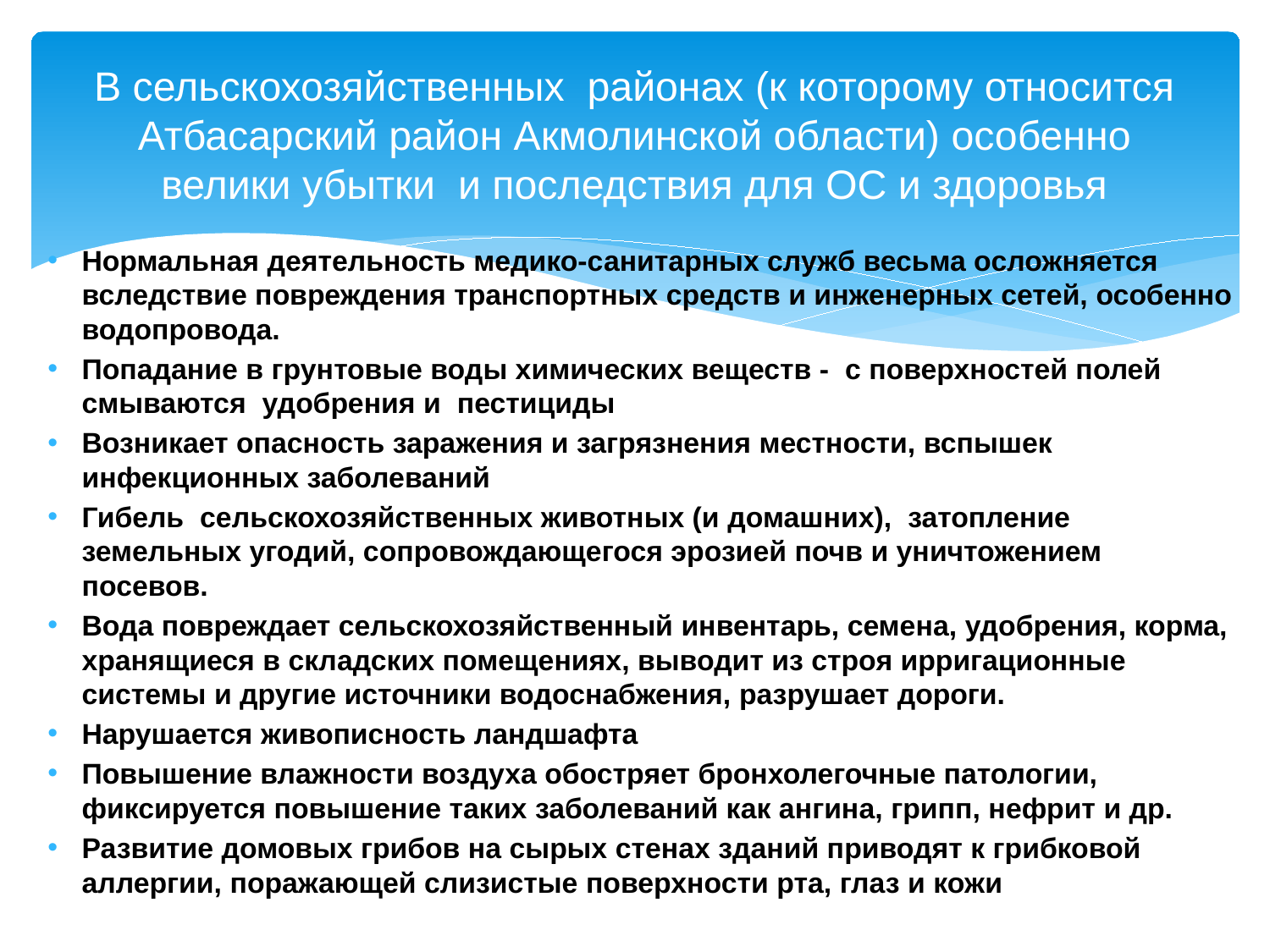

# В сельскохозяйственных  районах (к которому относится Атбасарский район Акмолинской области) особенно велики убытки  и последствия для ОС и здоровья
Нормальная деятельность медико-санитарных служб весьма осложняется вследствие повреждения транспортных средств и инженерных сетей, особенно водопровода.
Попадание в грунтовые воды химических веществ -  с поверхностей полей смываются  удобрения и  пестициды
Возникает опасность заражения и загрязне­ния местности, вспышек инфекционных заболеваний
Гибель  сельско­хозяйственных животных (и домашних),  затопление земельных угодий, сопровождающегося эрозией почв и унич­тожением посевов.
Вода повреждает сельскохозяйственный инвентарь, семена, удобрения, корма, хранящиеся в складских помещениях, выводит из строя ирригационные системы и другие источники водоснабжения, разрушает дороги.
Нарушается живописность ландшафта
Повышение влажности воздуха обостряет бронхолегочные патологии, фиксируется повышение таких заболеваний как ангина, грипп, нефрит и др.
Развитие домовых грибов на сырых стенах зданий приводят к грибковой аллергии, поражающей слизистые поверхности рта, глаз и кожи